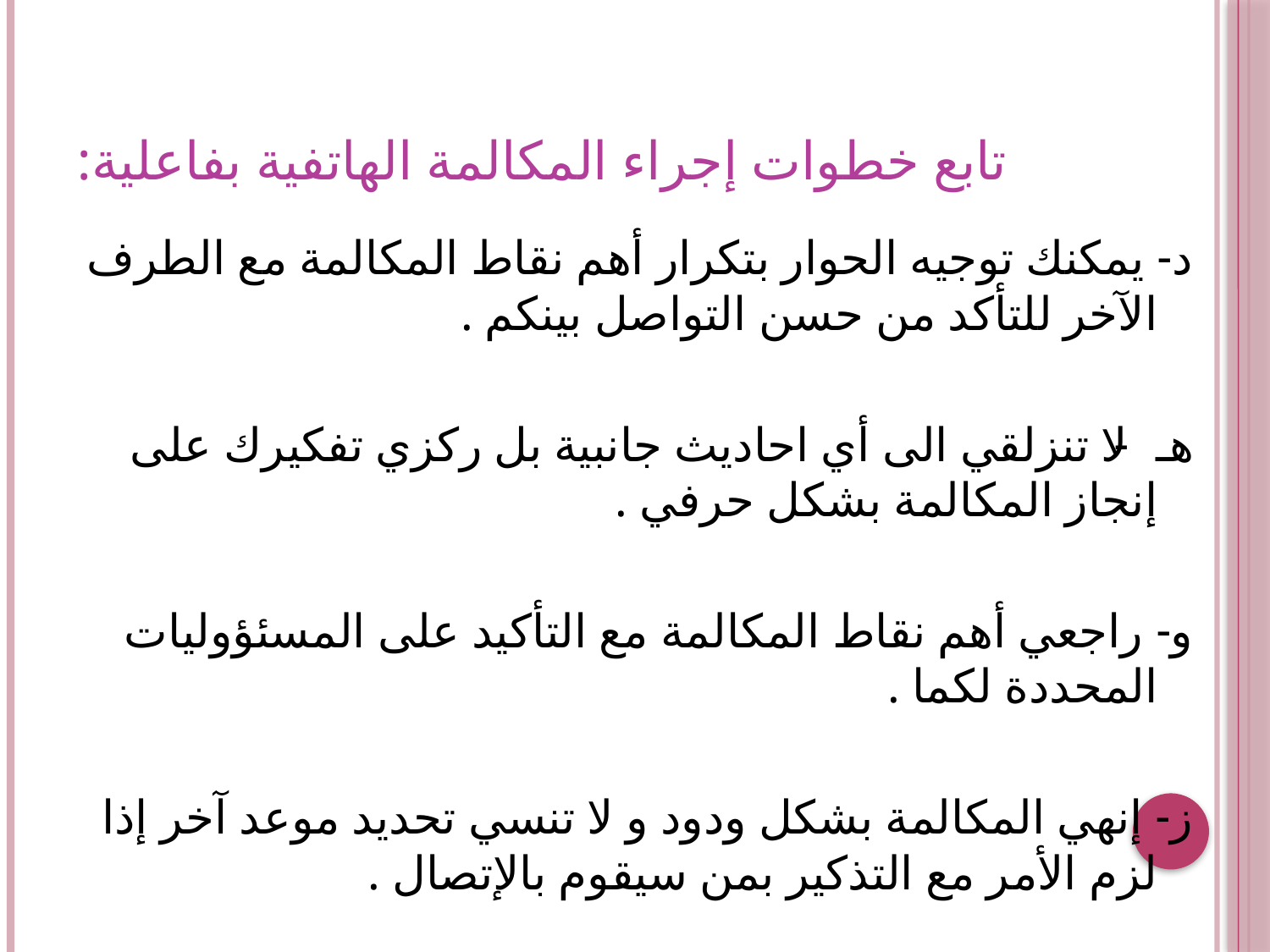

# تابع خطوات إجراء المكالمة الهاتفية بفاعلية:
د- يمكنك توجيه الحوار بتكرار أهم نقاط المكالمة مع الطرف الآخر للتأكد من حسن التواصل بينكم .

هـ- لا تنزلقي الى أي احاديث جانبية بل ركزي تفكيرك على إنجاز المكالمة بشكل حرفي .

و- راجعي أهم نقاط المكالمة مع التأكيد على المسئؤوليات المحددة لكما .

ز- إنهي المكالمة بشكل ودود و لا تنسي تحديد موعد آخر إذا لزم الأمر مع التذكير بمن سيقوم بالإتصال .